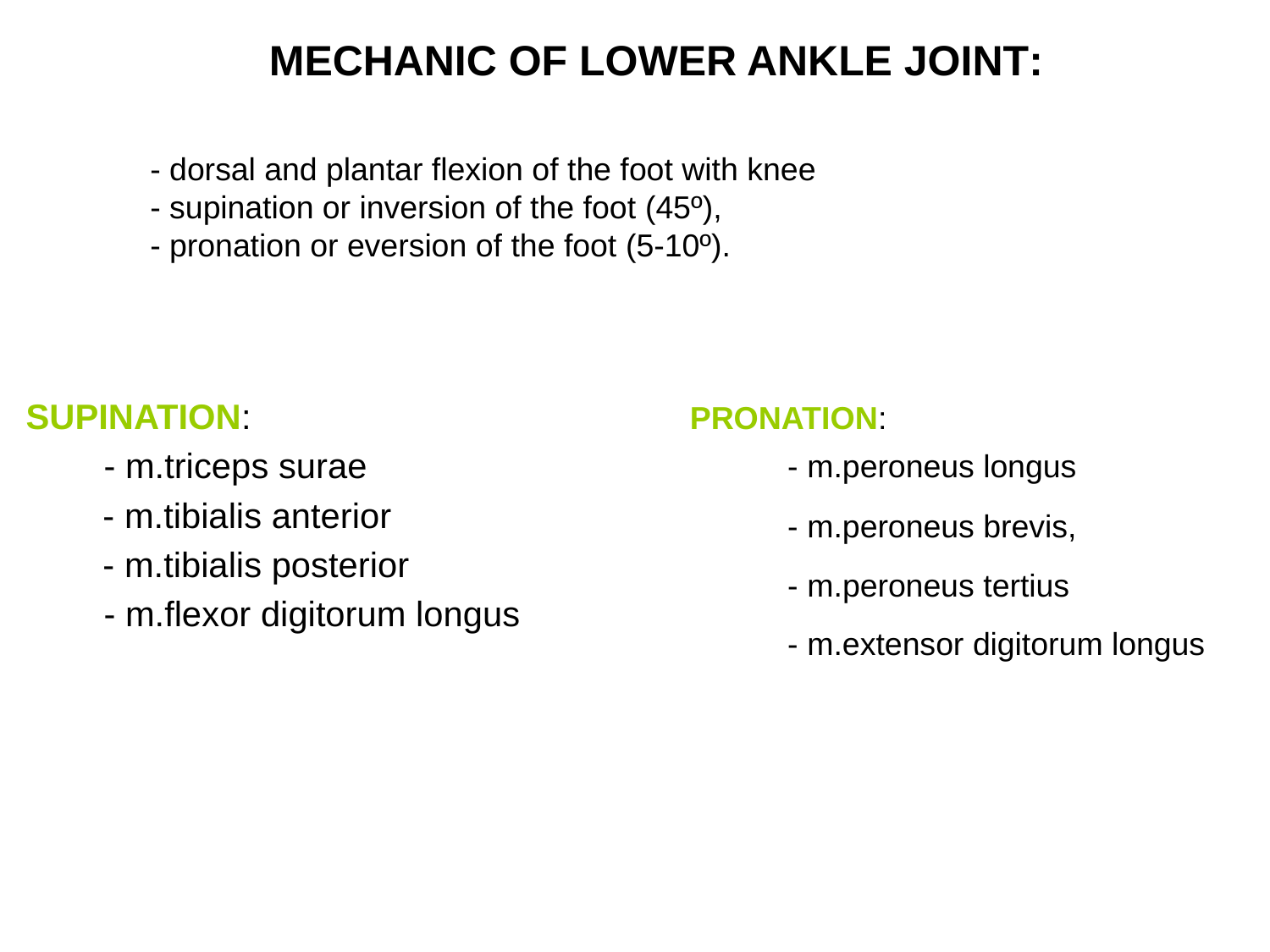

MECHANIC OF LOWER ANKLE JOINT:
- dorsal and plantar flexion of the foot with knee
- supination or inversion of the foot (45º),
- pronation or eversion of the foot (5-10º).

 SUPINATION:
         - m.triceps surae
	    - m.tibialis anterior
	    - m.tibialis posterior
         - m.flexor digitorum longus

PRONATION:
           - m.peroneus longus
           - m.peroneus brevis,
           - m.peroneus tertius
           - m.extensor digitorum longus